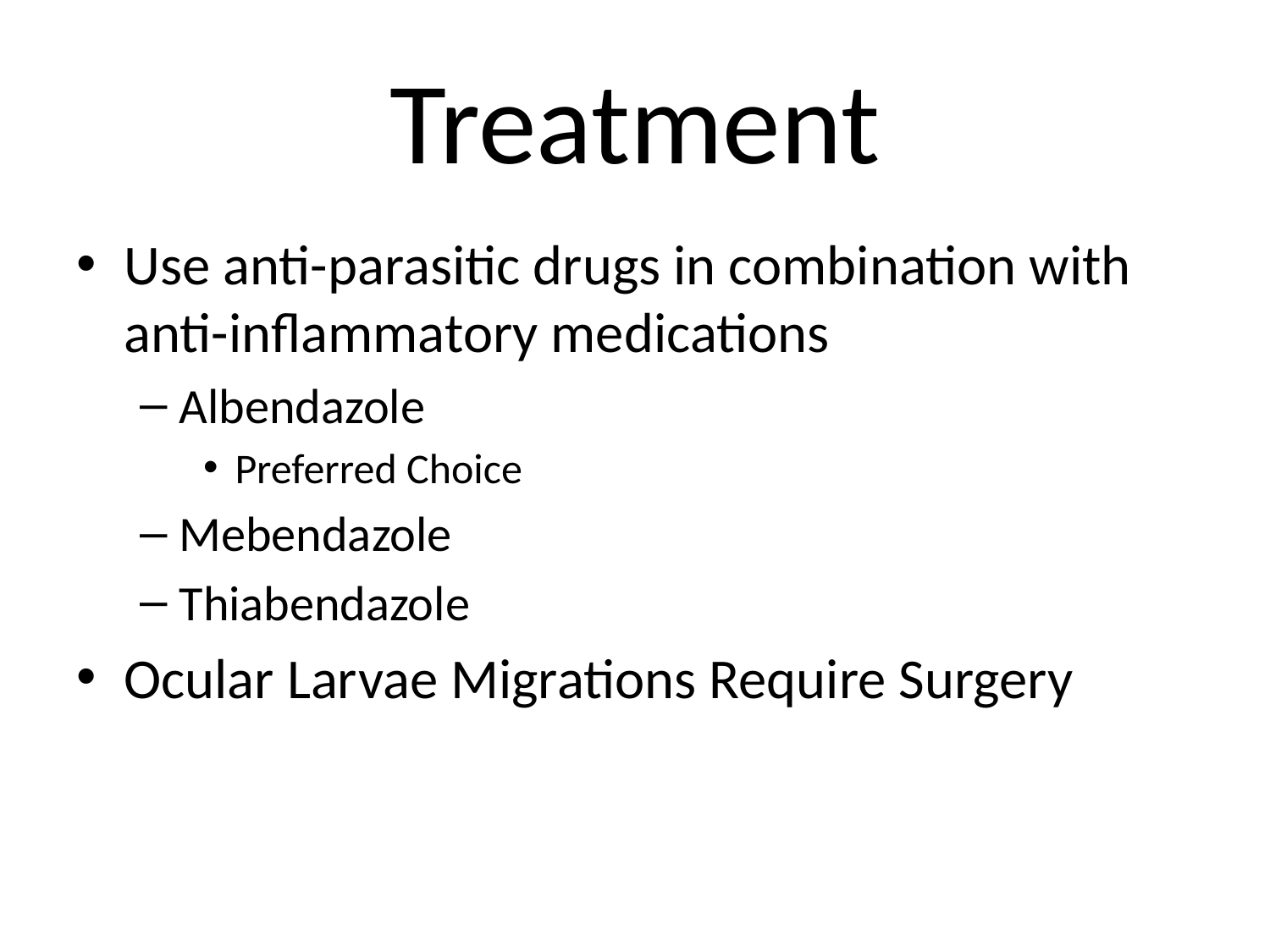

# Treatment
Use anti-parasitic drugs in combination with anti-inflammatory medications
Albendazole
Preferred Choice
Mebendazole
Thiabendazole
Ocular Larvae Migrations Require Surgery